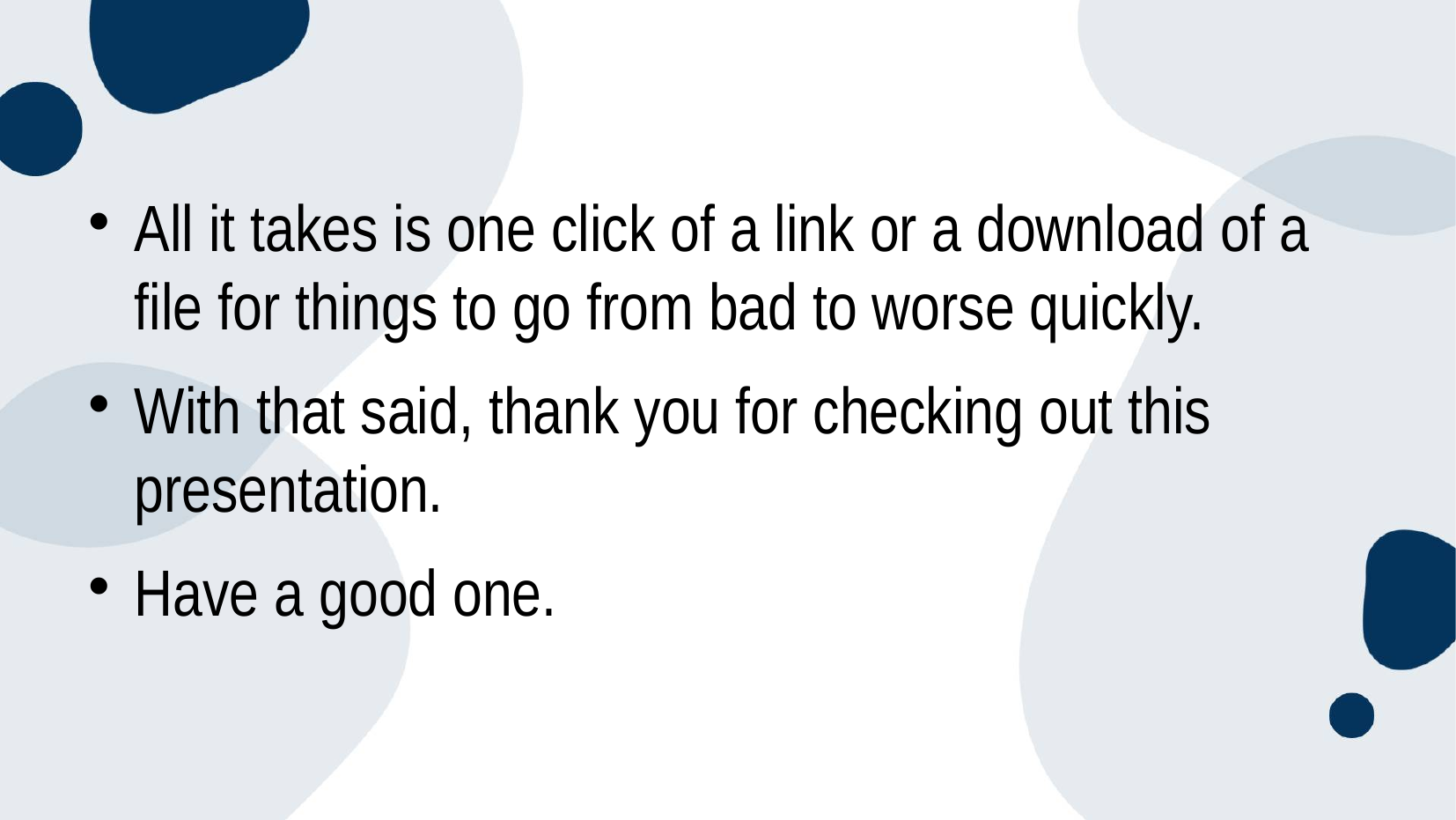

#
All it takes is one click of a link or a download of a file for things to go from bad to worse quickly.
With that said, thank you for checking out this presentation.
Have a good one.